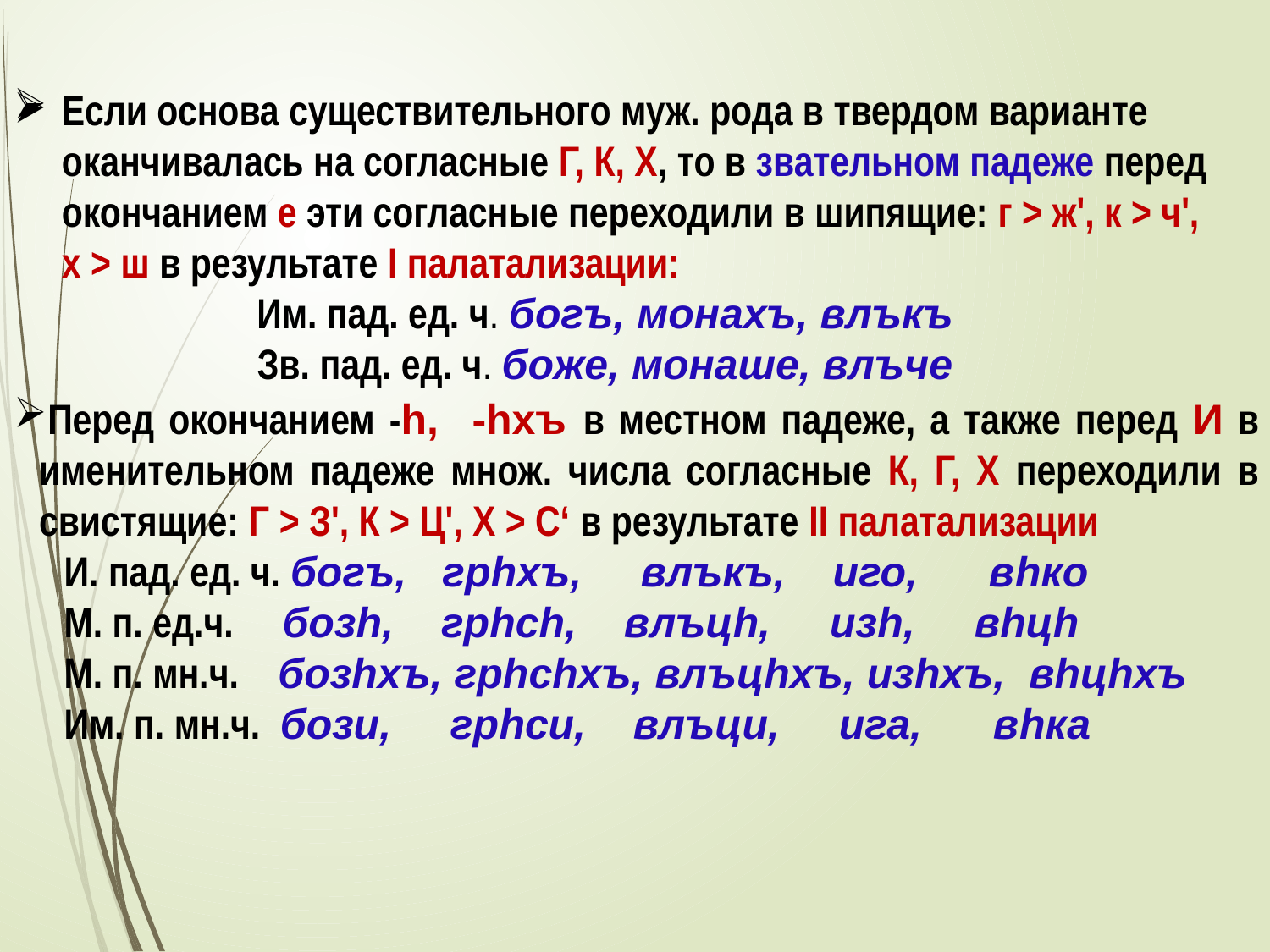

Перед окончанием -h,  -hхъ в местном падеже, а также перед И в именительном падеже множ. числа согласные К, Г, Х переходили в свистящие: Г > З', К > Ц', X > С‘ в результате II палатализации
И. пад. ед. ч. богъ,   грhхъ,     влъкъ,    иго,      вhко
М. п. ед.ч.     бозh,    грhсh,    влъцh,     изh,     вhцh
М. п. мн.ч.    бозhхъ, грhсhхъ, влъцhхъ, изhхъ,  вhцhхъ
Им. п. мн.ч.  бози,     грhси,    влъци,     ига,      вhка
Если основа существительного муж. рода в твердом варианте оканчивалась на согласные Г, К, Х, то в звательном падеже перед окончанием е эти согласные переходили в шипящие: г > ж', к > ч', x > ш в результате I палатализации:
Им. пад. ед. ч. богъ, монахъ, влъкъ
Зв. пад. ед. ч. боже, монаше, влъче